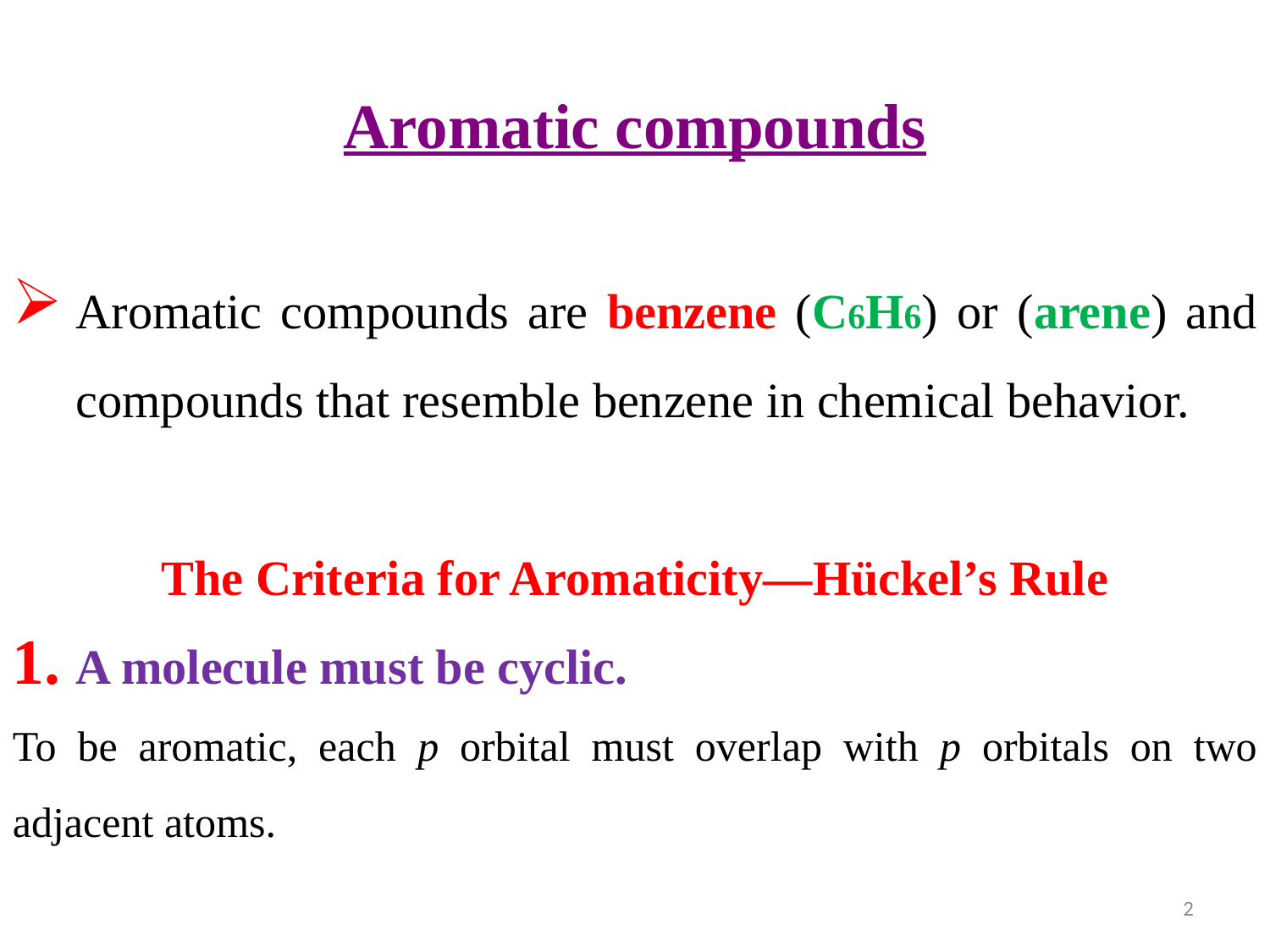

Aromatic compounds

Aromatic compounds are benzene (C6H6) or (arene) and compounds that resemble benzene in chemical behavior.

The Criteria for Aromaticity—Hückel’s Rule
A molecule must be cyclic.
To be aromatic, each p orbital must overlap with p orbitals on two adjacent atoms.
2